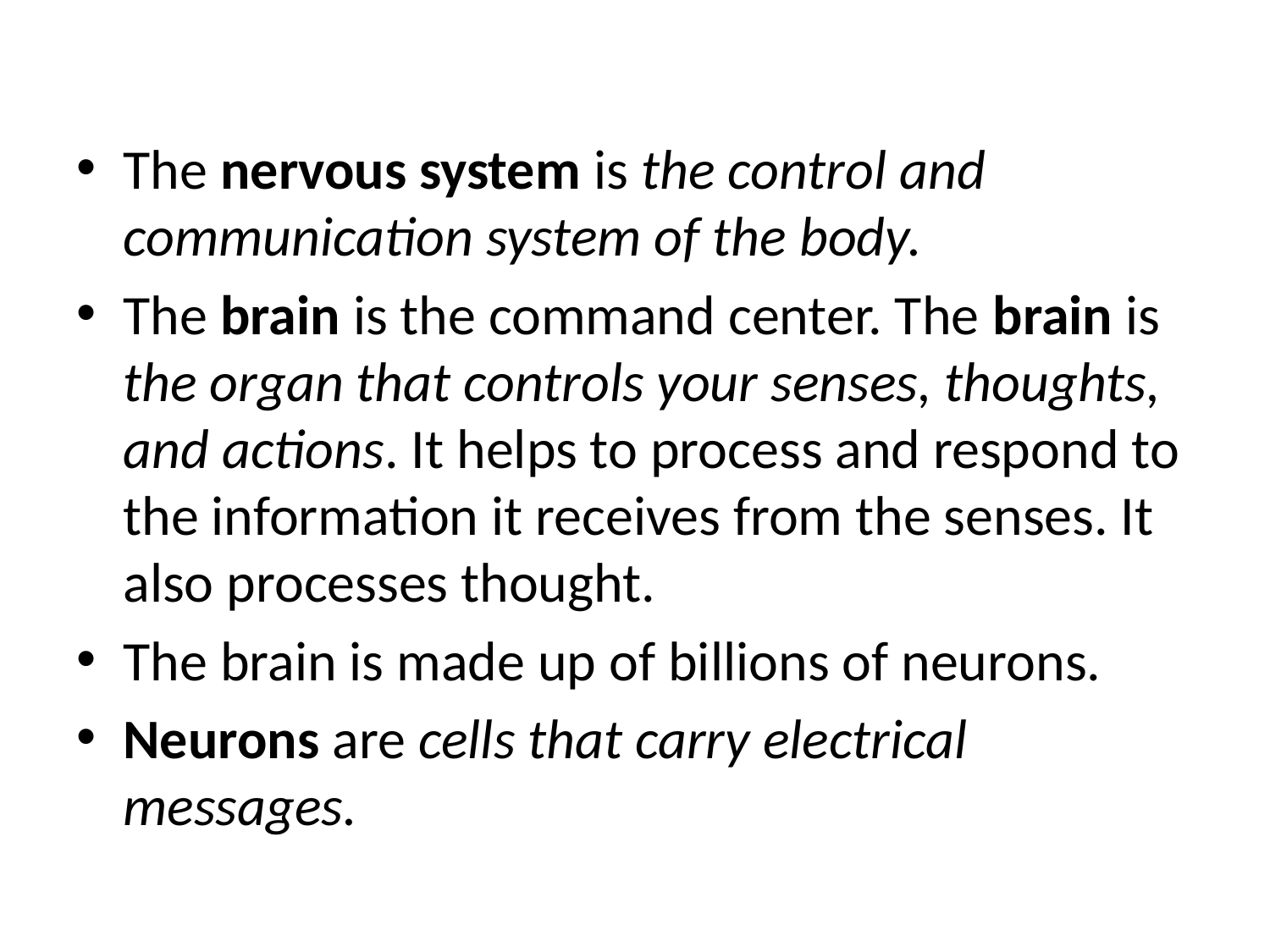

#
The nervous system is the control and communication system of the body.
The brain is the command center. The brain is the organ that controls your senses, thoughts, and actions. It helps to process and respond to the information it receives from the senses. It also processes thought.
The brain is made up of billions of neurons.
Neurons are cells that carry electrical messages.